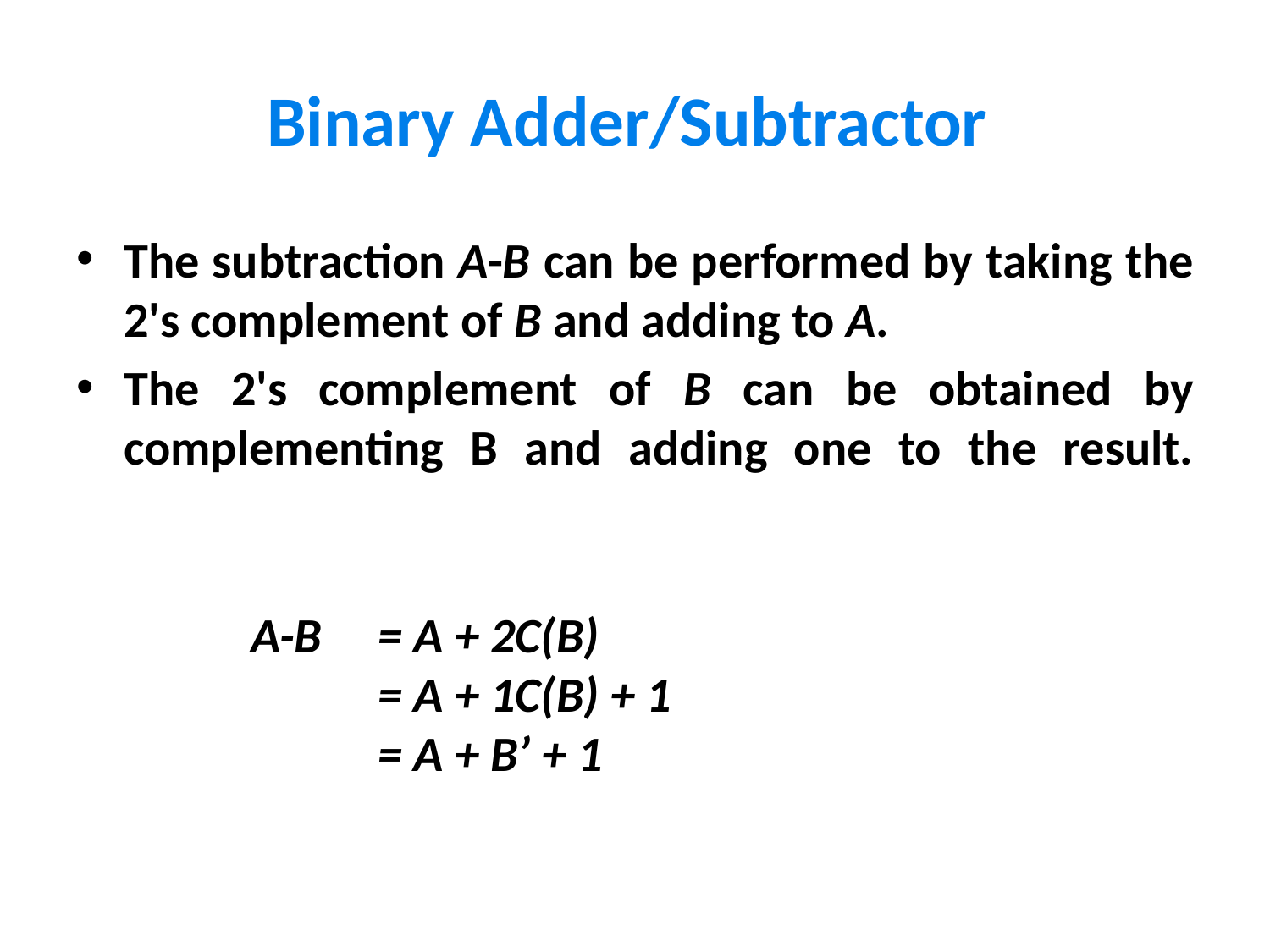

# Binary Adder/Subtractor
The subtraction A-B can be performed by taking the 2's complement of B and adding to A.
The 2's complement of B can be obtained by complementing B and adding one to the result.
	A-B 	= A + 2C(B)
 		= A + 1C(B) + 1
		= A + B’ + 1